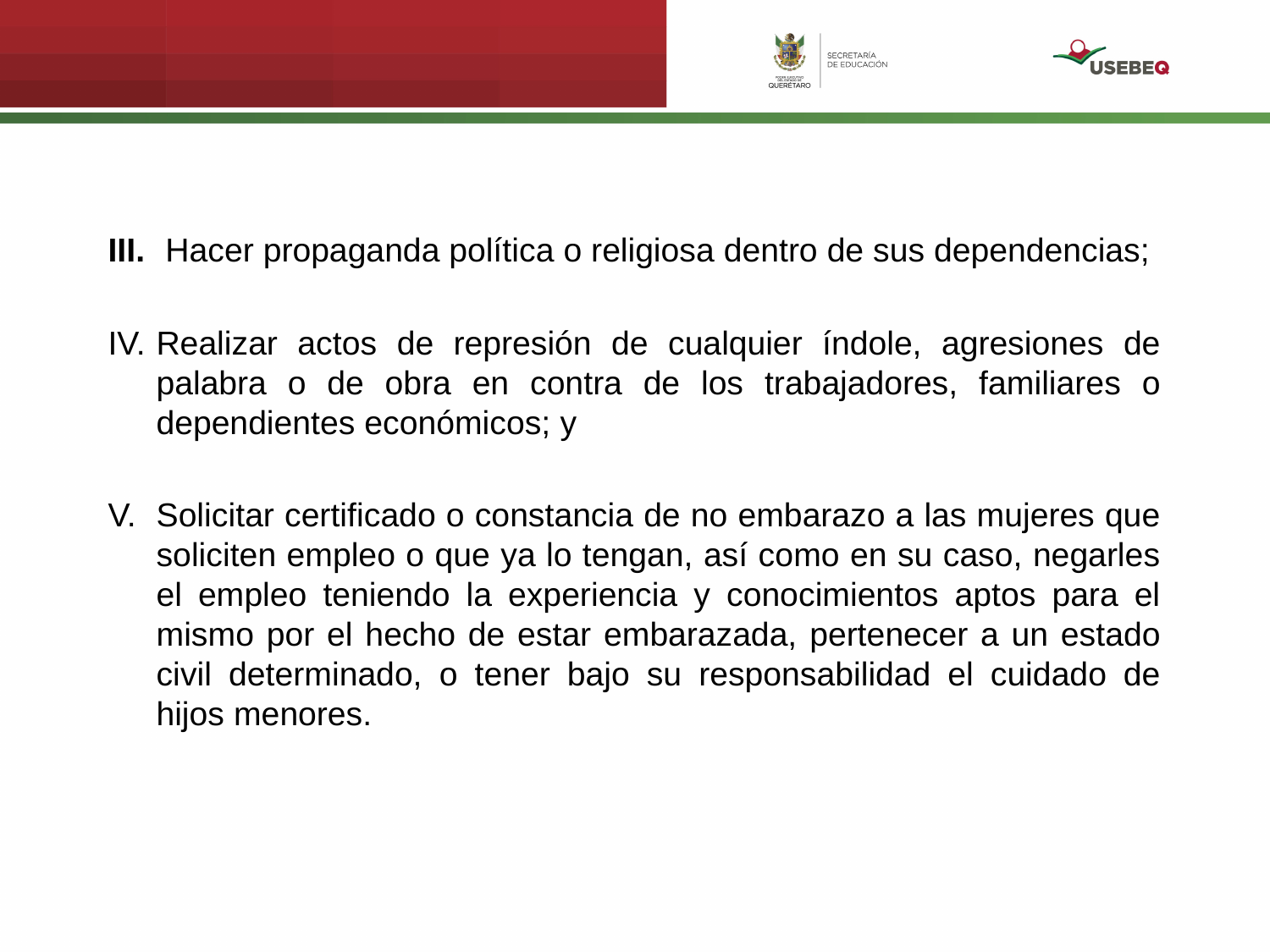

III.	 Hacer propaganda política o religiosa dentro de sus dependencias;

IV.	Realizar actos de represión de cualquier índole, agresiones de palabra o de obra en contra de los trabajadores, familiares o dependientes económicos; y

V.	Solicitar certificado o constancia de no embarazo a las mujeres que soliciten empleo o que ya lo tengan, así como en su caso, negarles el empleo teniendo la experiencia y conocimientos aptos para el mismo por el hecho de estar embarazada, pertenecer a un estado civil determinado, o tener bajo su responsabilidad el cuidado de hijos menores.